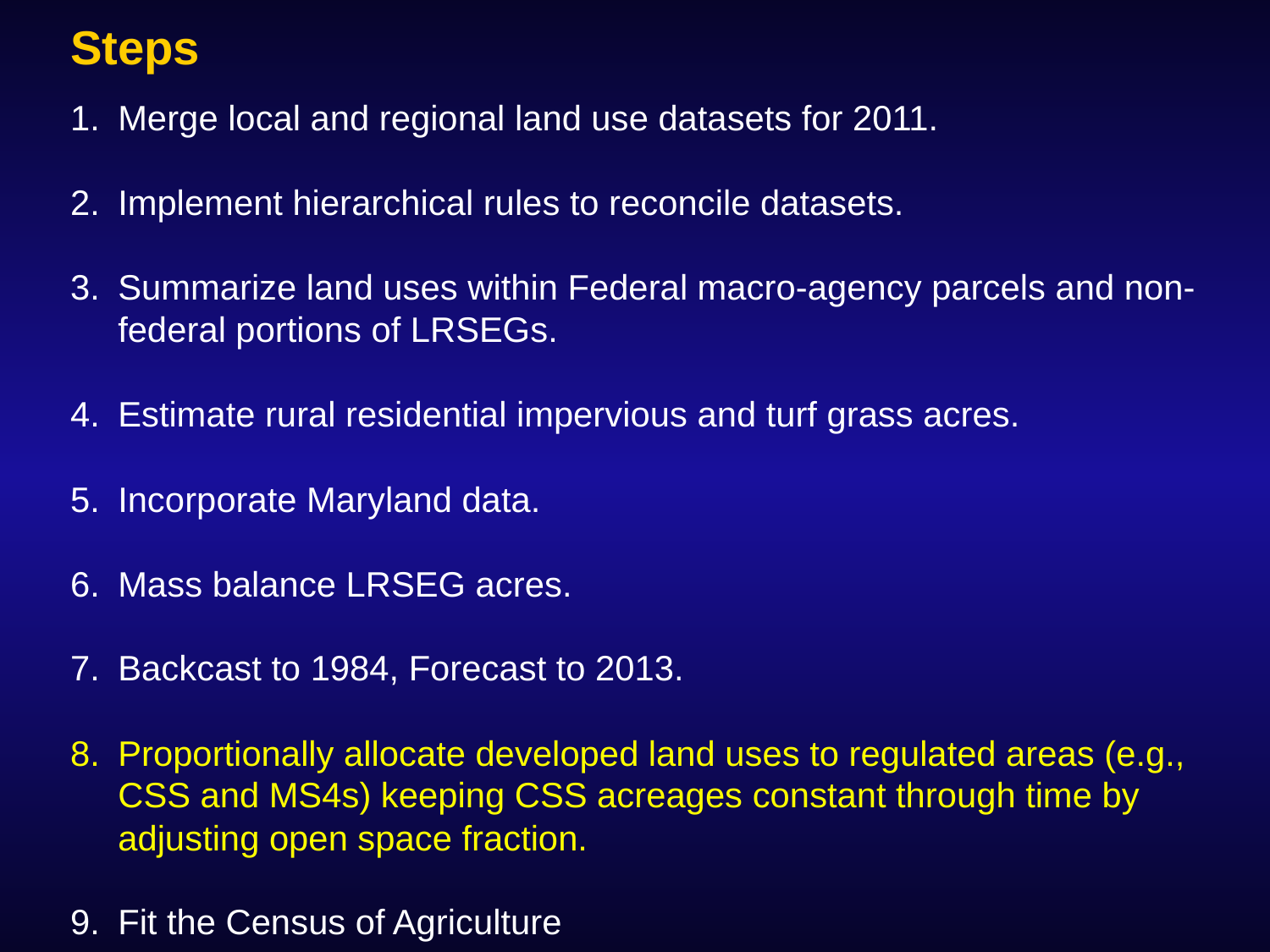

# Steps
Merge local and regional land use datasets for 2011.

Implement hierarchical rules to reconcile datasets.

Summarize land uses within Federal macro-agency parcels and non-federal portions of LRSEGs.

Estimate rural residential impervious and turf grass acres.

Incorporate Maryland data.

Mass balance LRSEG acres.

Backcast to 1984, Forecast to 2013.

Proportionally allocate developed land uses to regulated areas (e.g., CSS and MS4s) keeping CSS acreages constant through time by adjusting open space fraction.

Fit the Census of Agriculture